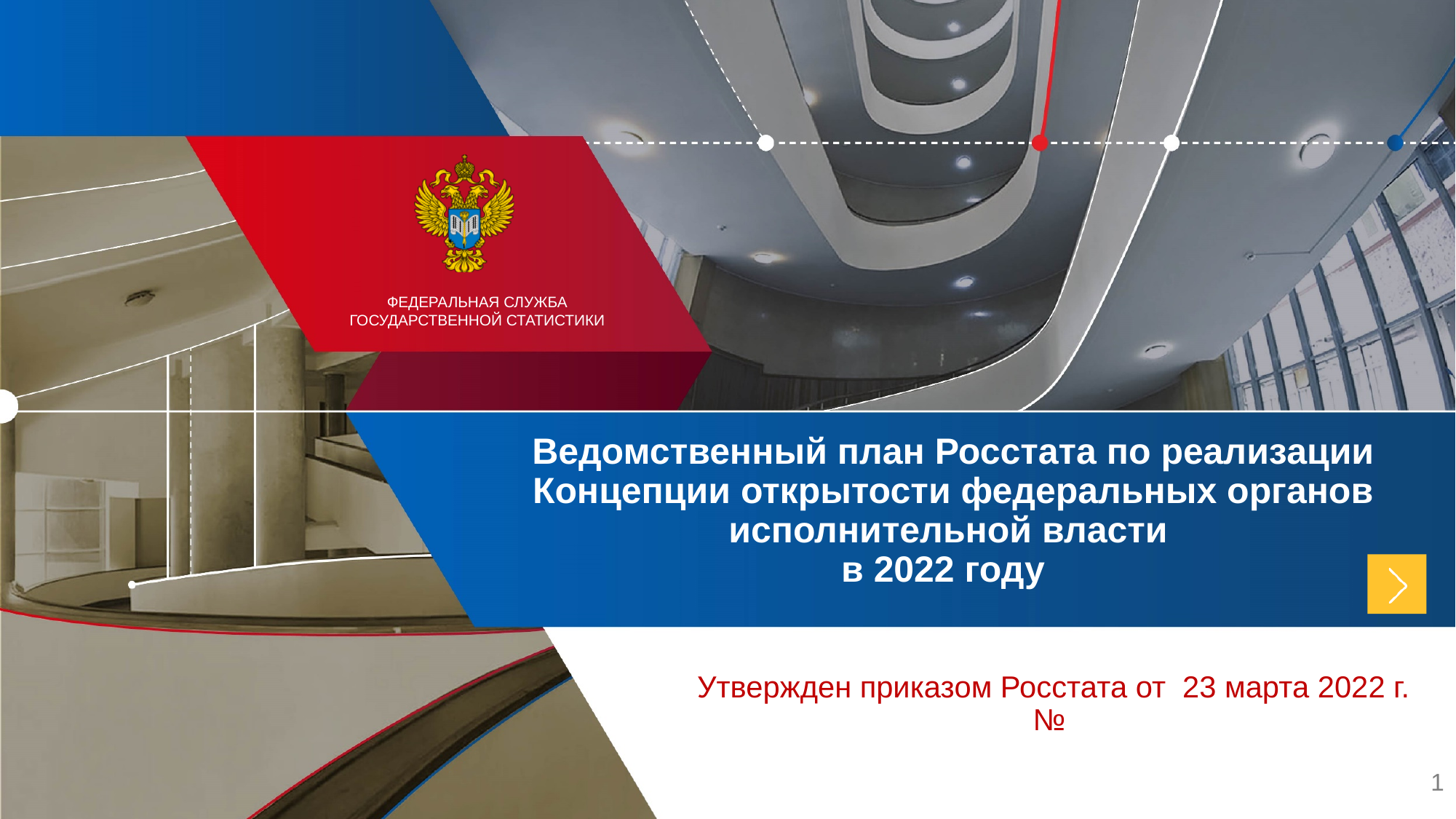

Ведомственный план Росстата по реализации Концепции открытости федеральных органов исполнительной власти
в 2022 году
Утвержден приказом Росстата от  23 марта 2022 г. №

1